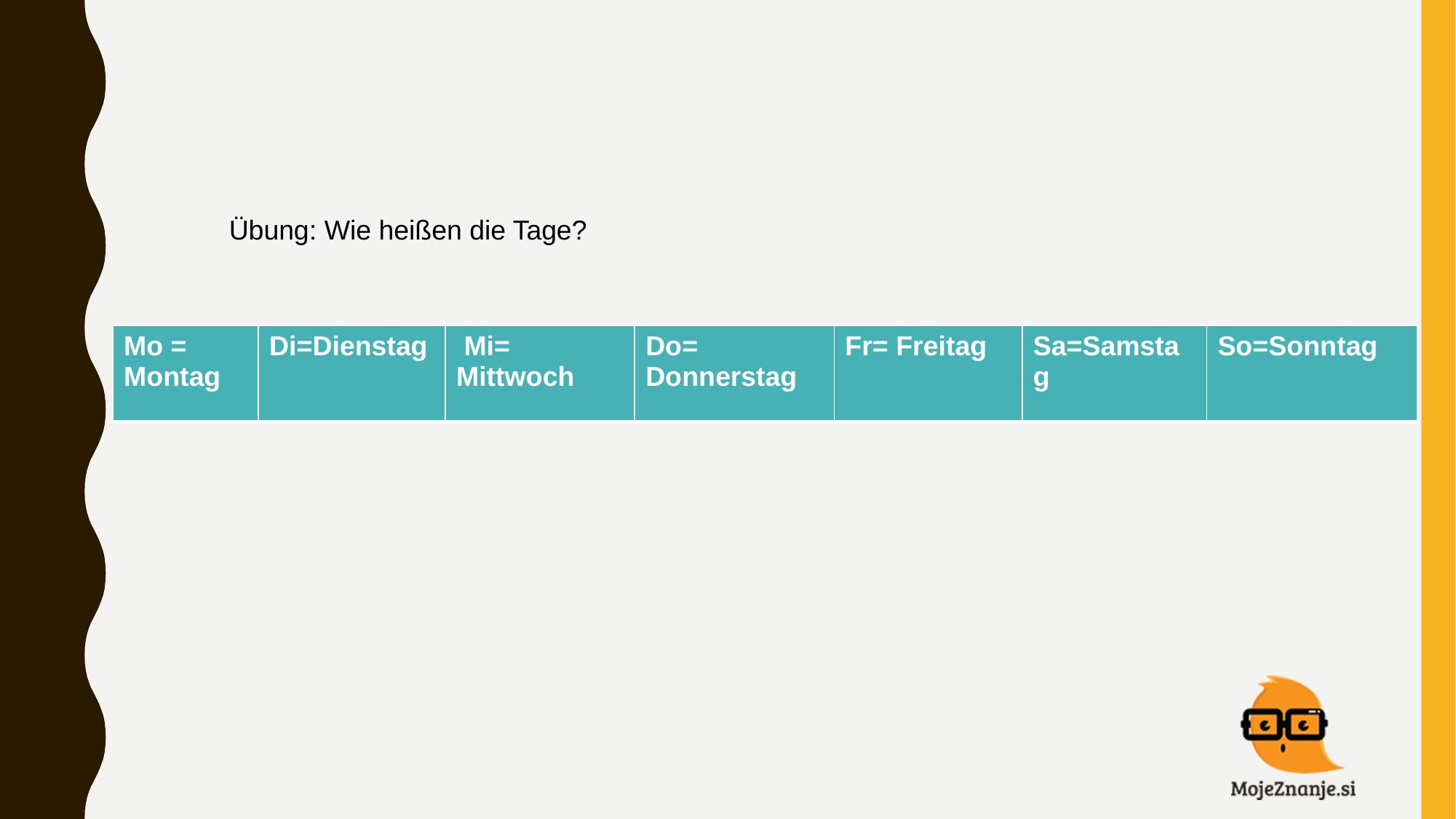

Übung: Wie heißen die Tage?
| Mo = Montag | Di=Dienstag | Mi= Mittwoch | Do= Donnerstag | Fr= Freitag | Sa=Samstag | So=Sonntag |
| --- | --- | --- | --- | --- | --- | --- |